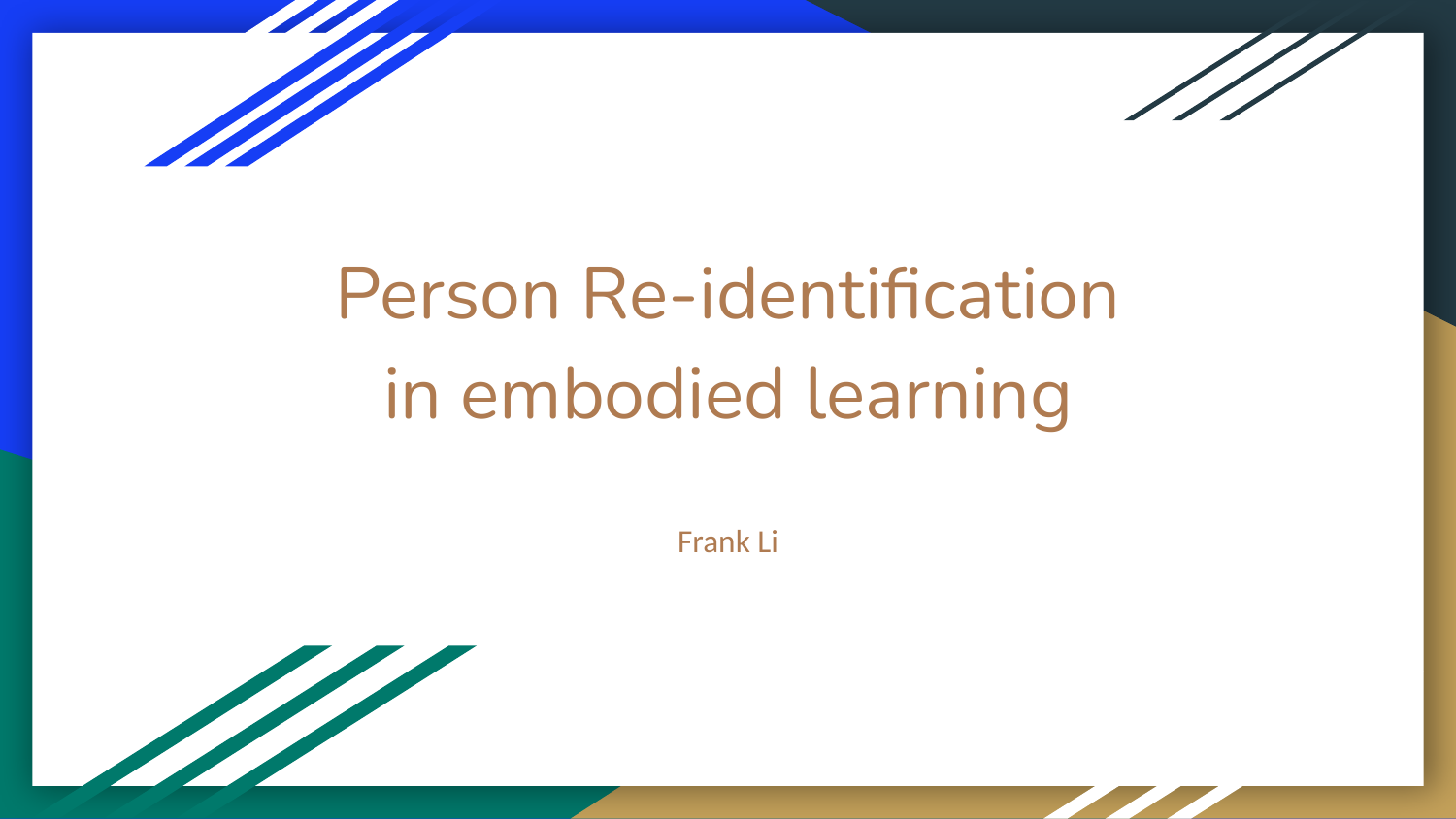

# Person Re-identification in embodied learning
Frank Li